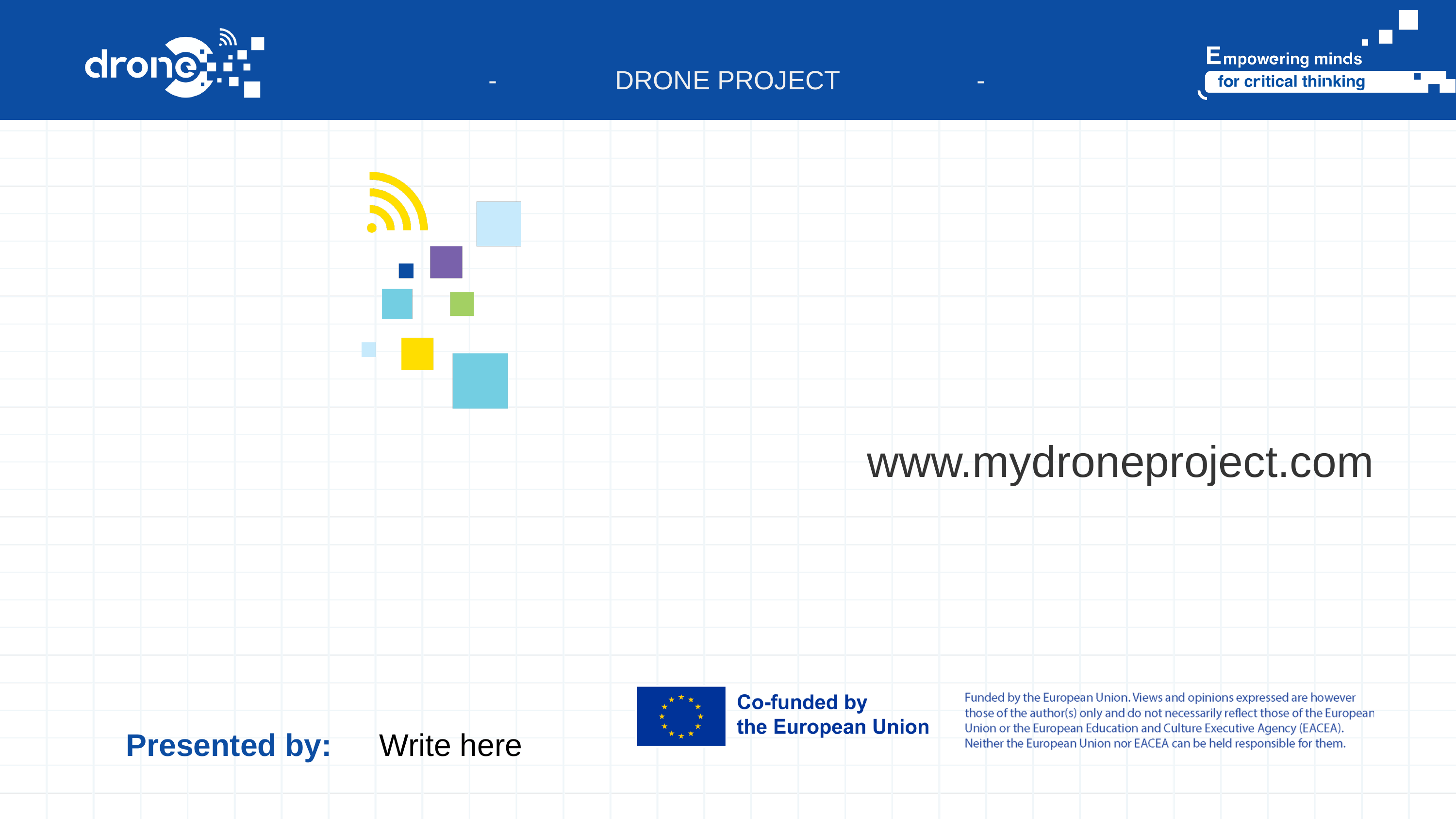

-
DRONE PROJECT
-

www.mydroneproject.com

Presented by:
Write here